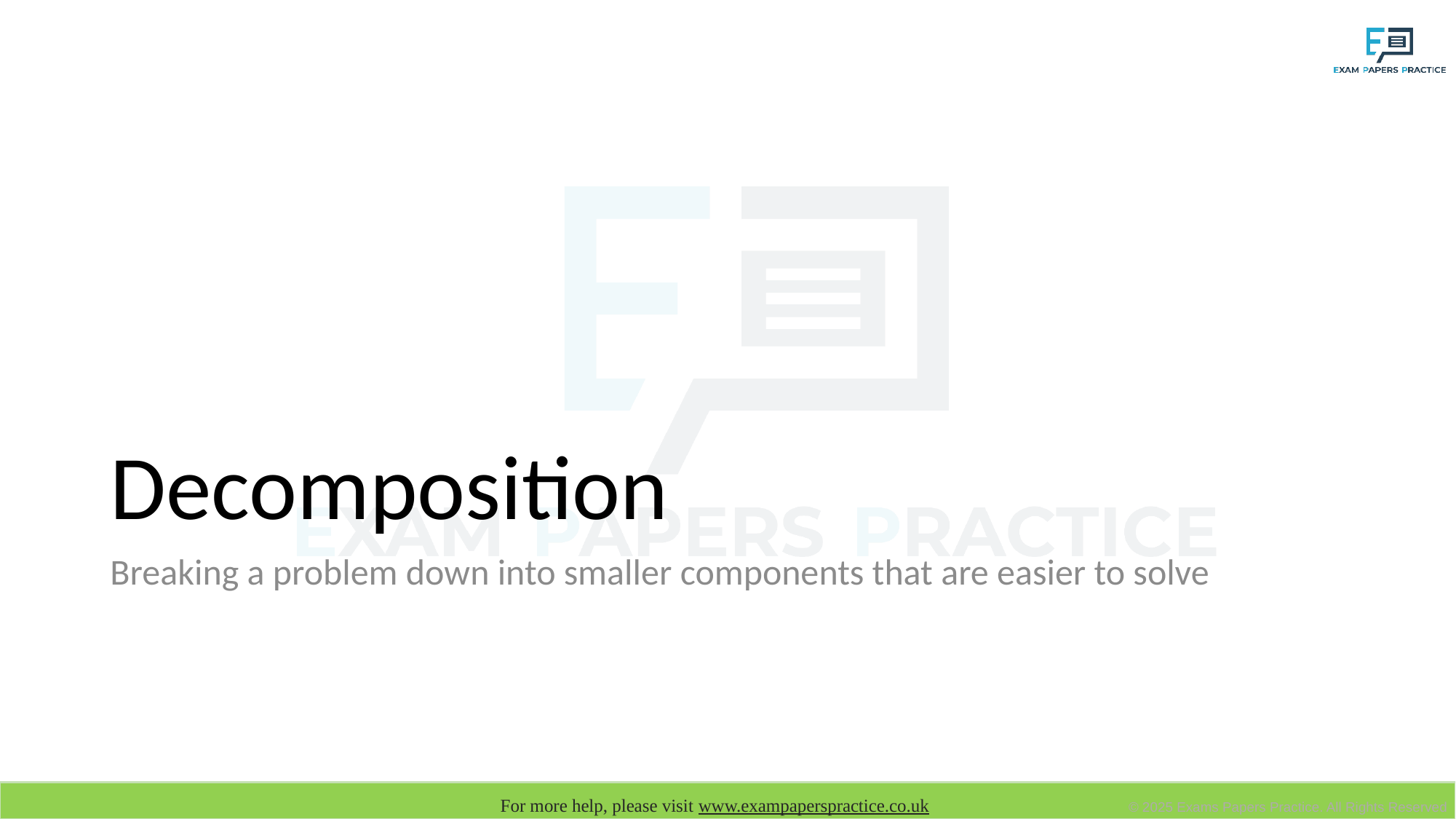

# Decomposition
Breaking a problem down into smaller components that are easier to solve